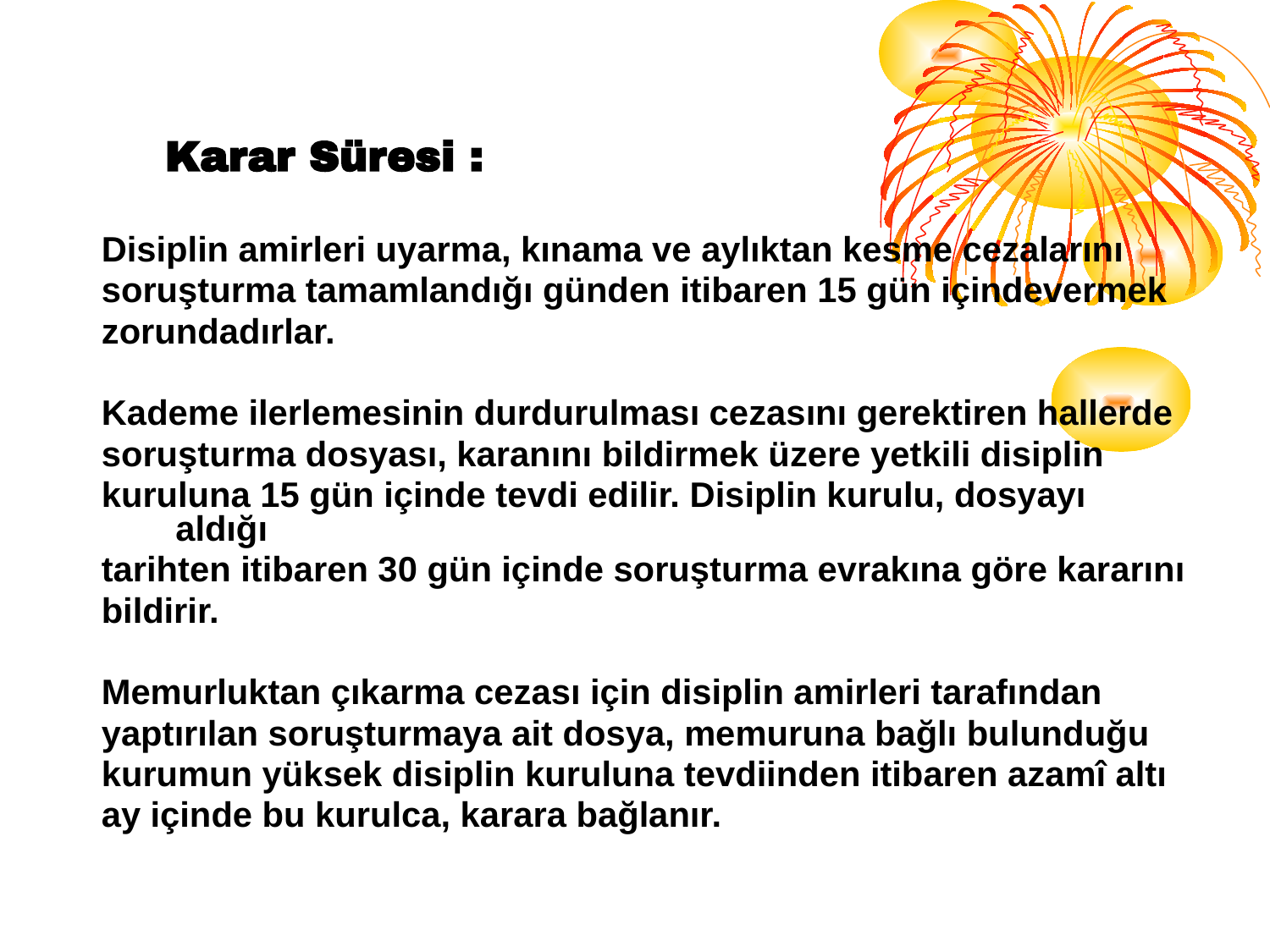

Karar Süresi :

Disiplin amirleri uyarma, kınama ve aylıktan kesme cezalarını
soruşturma tamamlandığı günden itibaren 15 gün içindevermek
zorundadırlar.

Kademe ilerlemesinin durdurulması cezasını gerektiren hallerde
soruşturma dosyası, karanını bildirmek üzere yetkili disiplin
kuruluna 15 gün içinde tevdi edilir. Disiplin kurulu, dosyayı aldığı
tarihten itibaren 30 gün içinde soruşturma evrakına göre kararını
bildirir.

Memurluktan çıkarma cezası için disiplin amirleri tarafından
yaptırılan soruşturmaya ait dosya, memuruna bağlı bulunduğu
kurumun yüksek disiplin kuruluna tevdiinden itibaren azamî altı
ay içinde bu kurulca, karara bağlanır.

|  |
| --- |